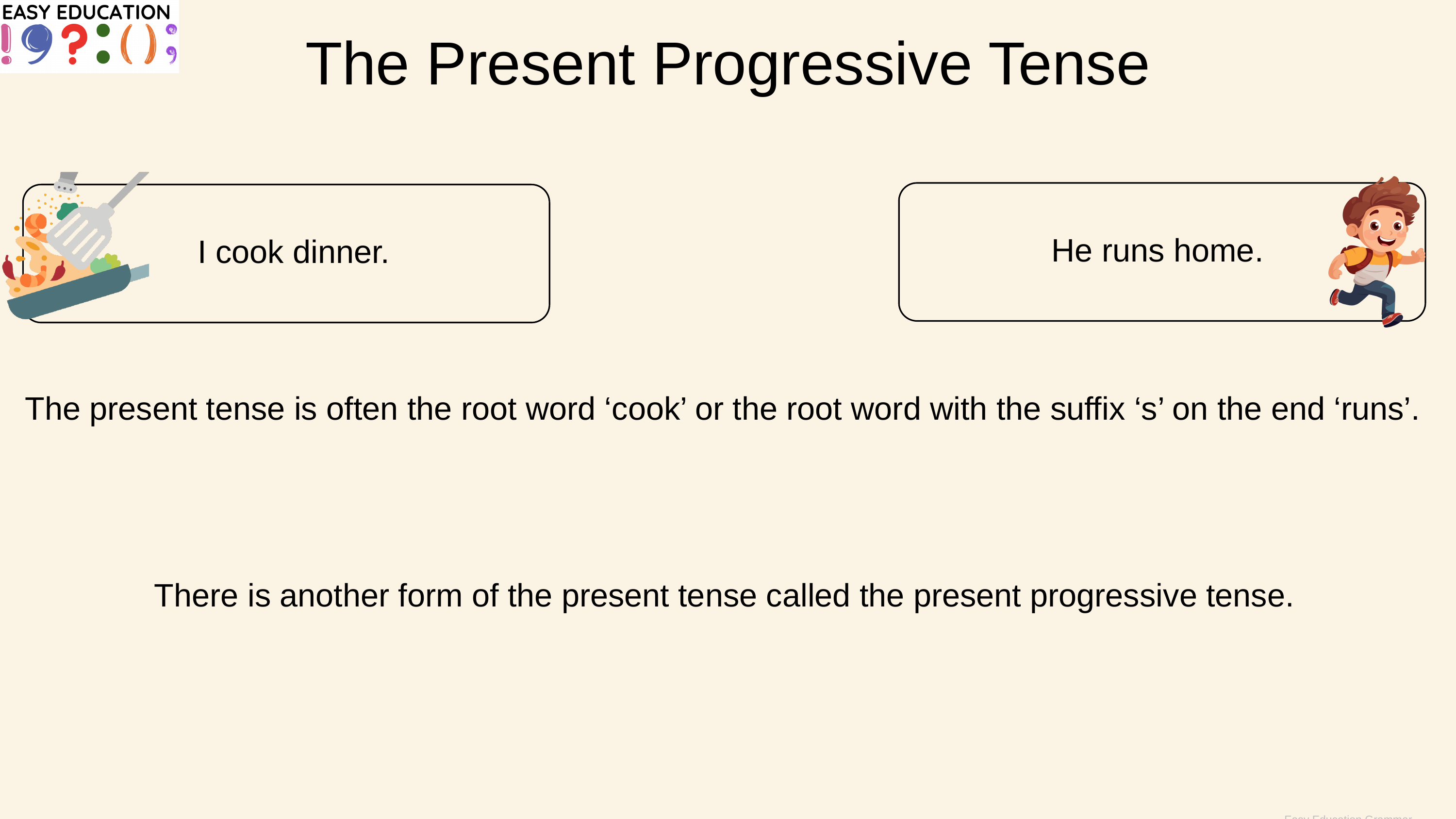

The Present Progressive Tense

He runs home.
I cook dinner.
The present tense is often the root word ‘cook’ or the root word with the suffix ‘s’ on the end ‘runs’.
There is another form of the present tense called the present progressive tense.